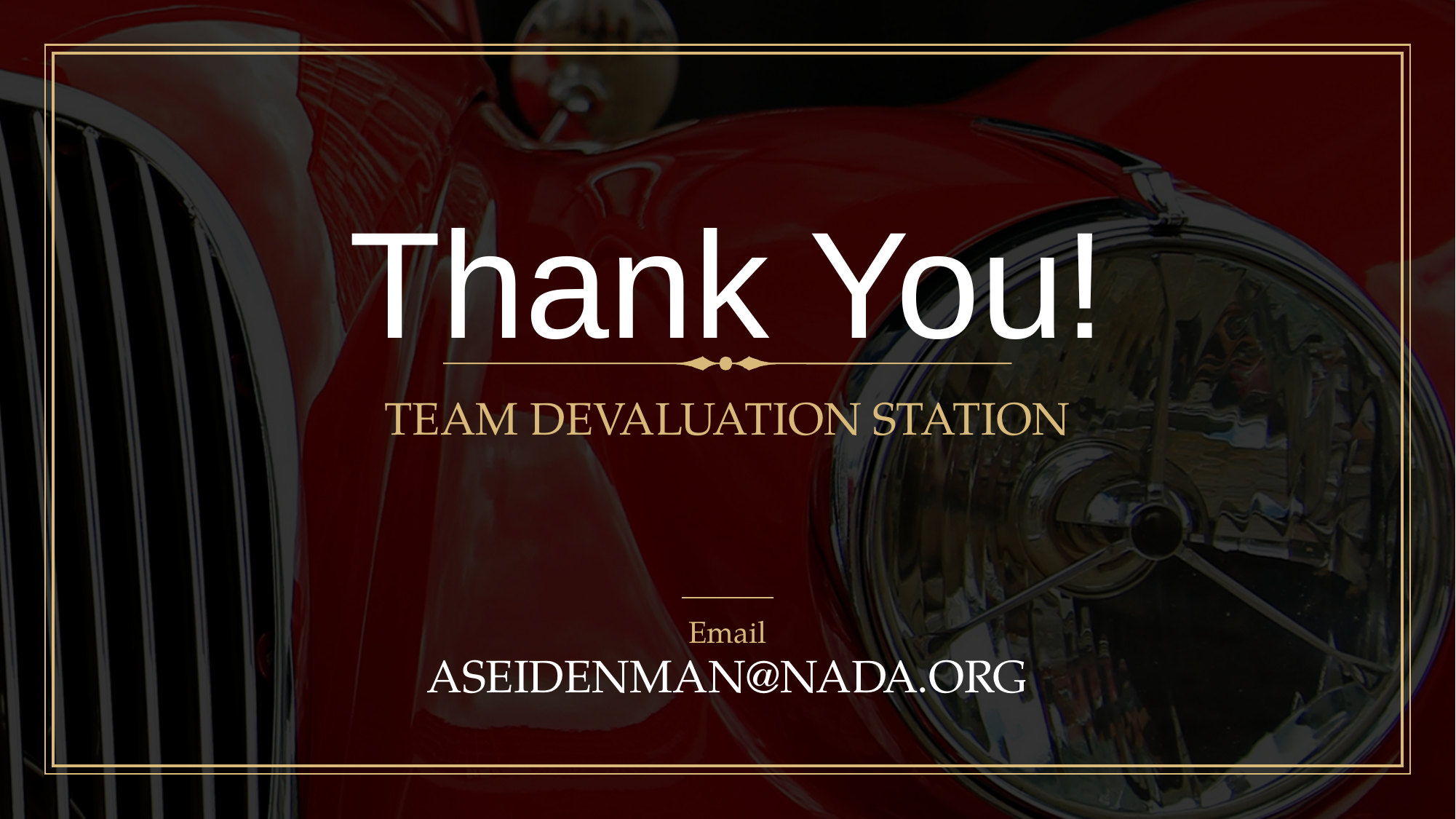

# Thank You!
TEAM DEVALUATION STATION
Email
ASEIDENMAN@NADA.ORG